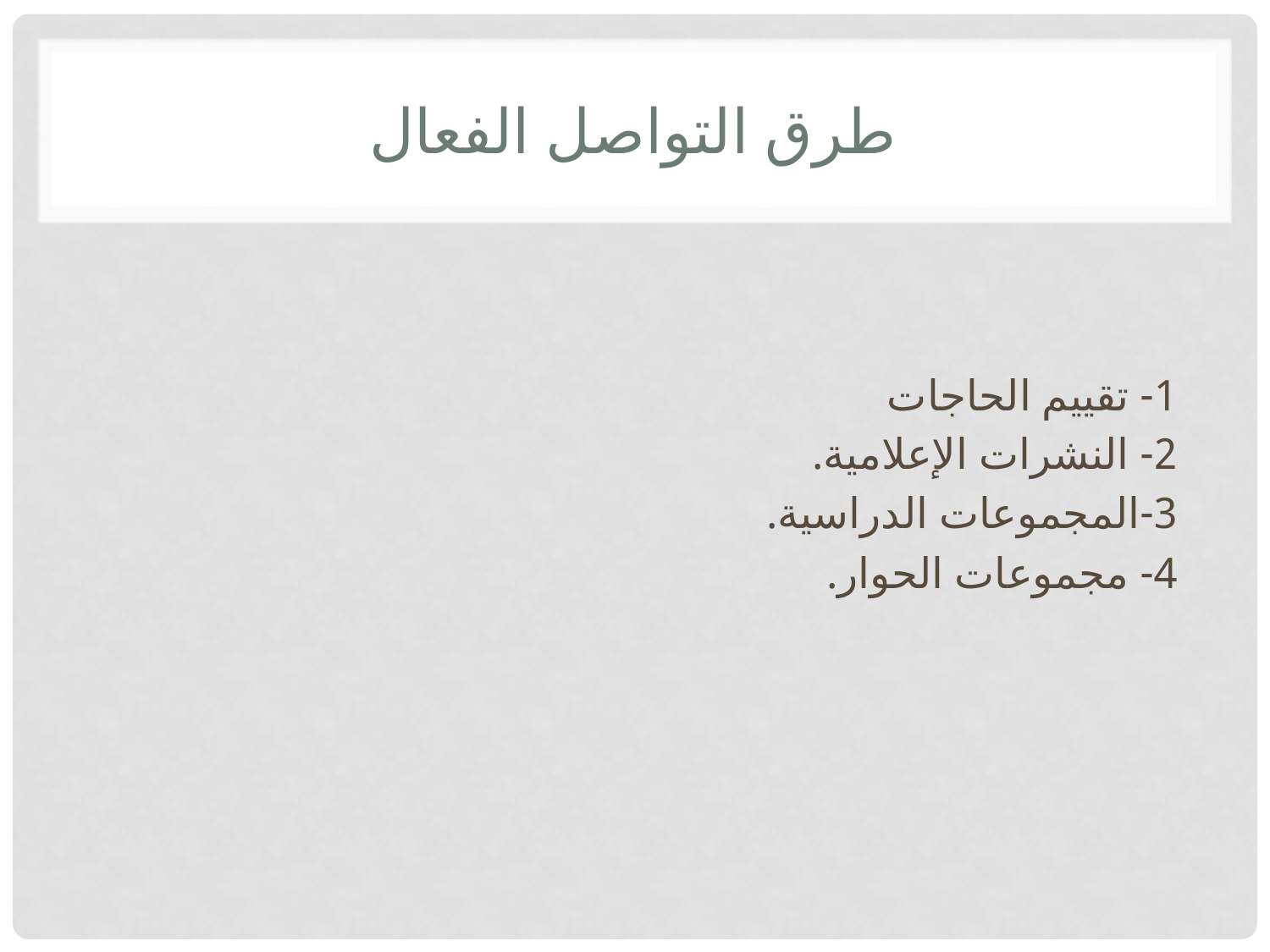

# طرق التواصل الفعال

1- تقييم الحاجات
2- النشرات الإعلامية.
3-المجموعات الدراسية.
4- مجموعات الحوار.